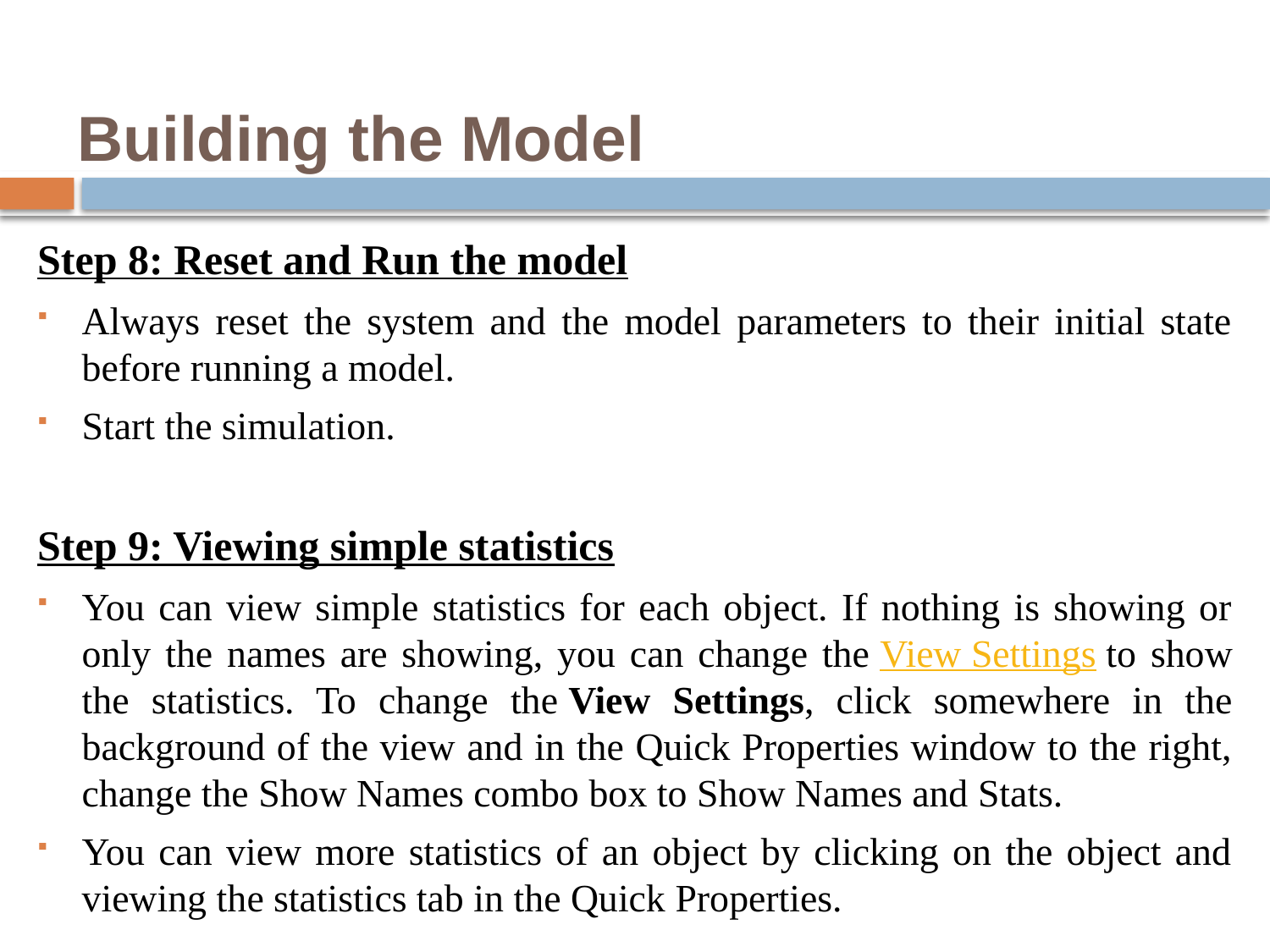

# Building the Model
Step 8: Reset and Run the model
Always reset the system and the model parameters to their initial state before running a model.
Start the simulation.

Step 9: Viewing simple statistics
You can view simple statistics for each object. If nothing is showing or only the names are showing, you can change the View Settings to show the statistics. To change the View Settings, click somewhere in the background of the view and in the Quick Properties window to the right, change the Show Names combo box to Show Names and Stats.
You can view more statistics of an object by clicking on the object and viewing the statistics tab in the Quick Properties.